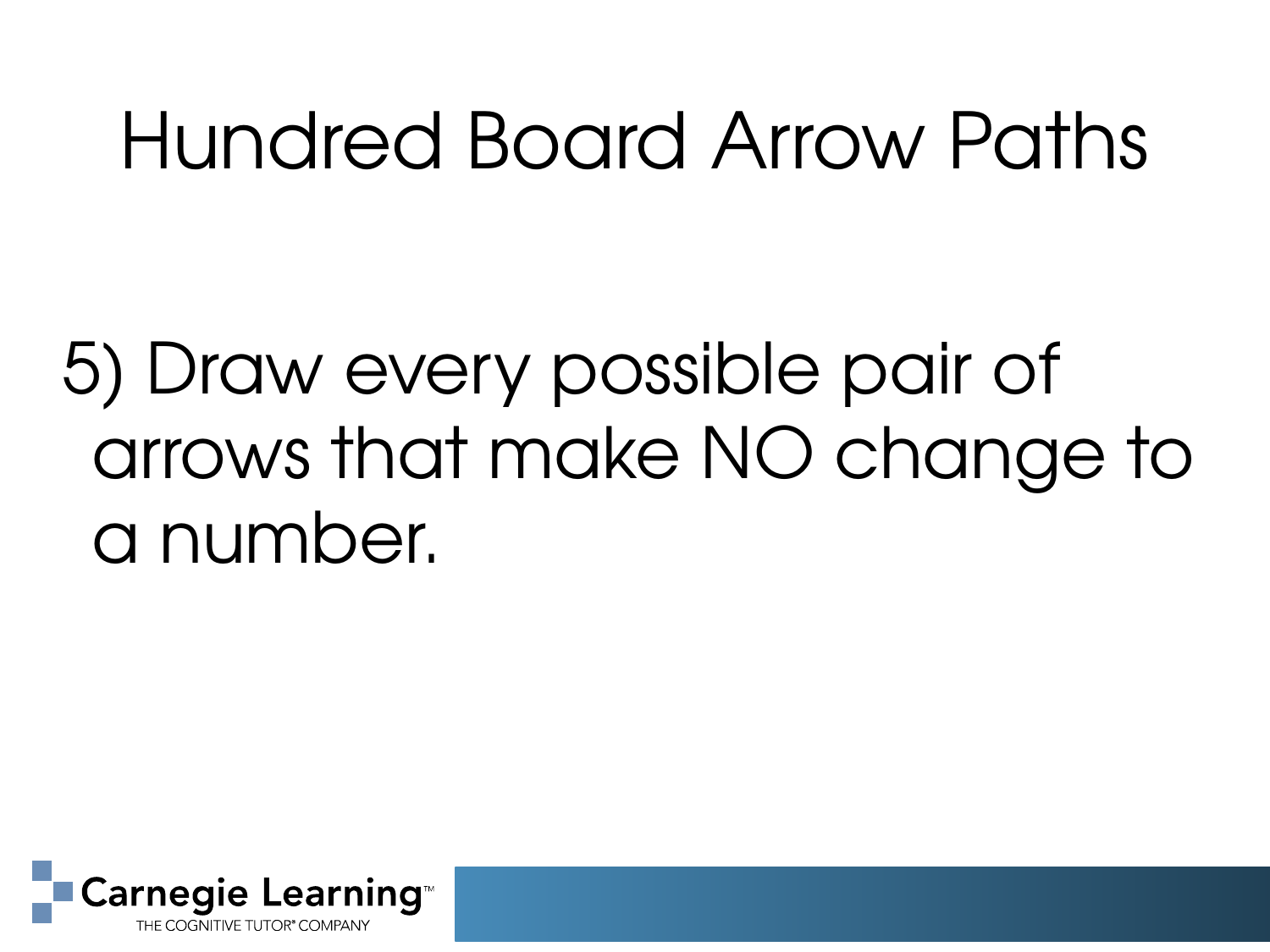

# Hundred Board Arrow Paths
 5) Draw every possible pair of arrows that make NO change to a number.